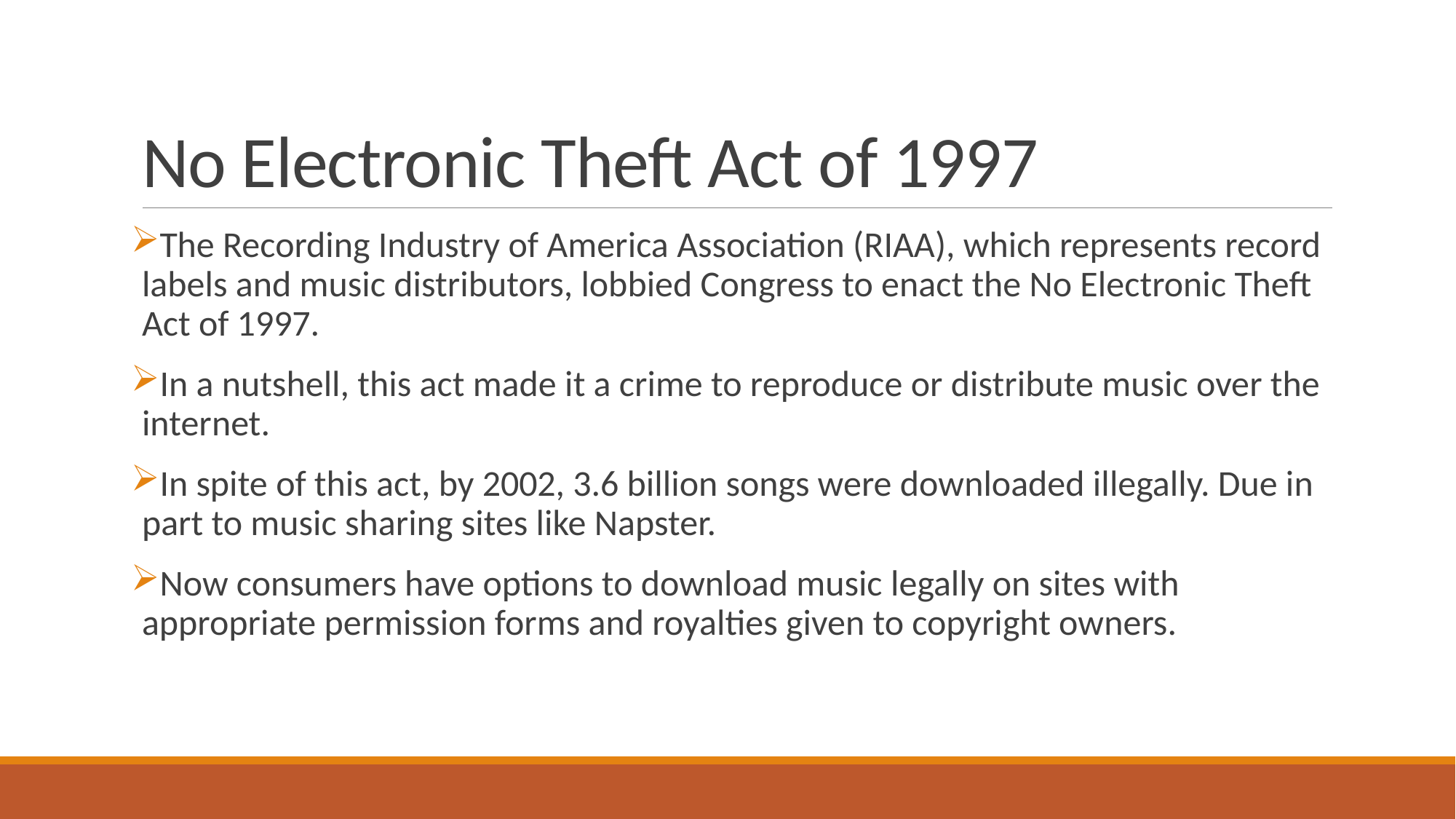

# No Electronic Theft Act of 1997
The Recording Industry of America Association (RIAA), which represents record labels and music distributors, lobbied Congress to enact the No Electronic Theft Act of 1997.
In a nutshell, this act made it a crime to reproduce or distribute music over the internet.
In spite of this act, by 2002, 3.6 billion songs were downloaded illegally. Due in part to music sharing sites like Napster.
Now consumers have options to download music legally on sites with appropriate permission forms and royalties given to copyright owners.